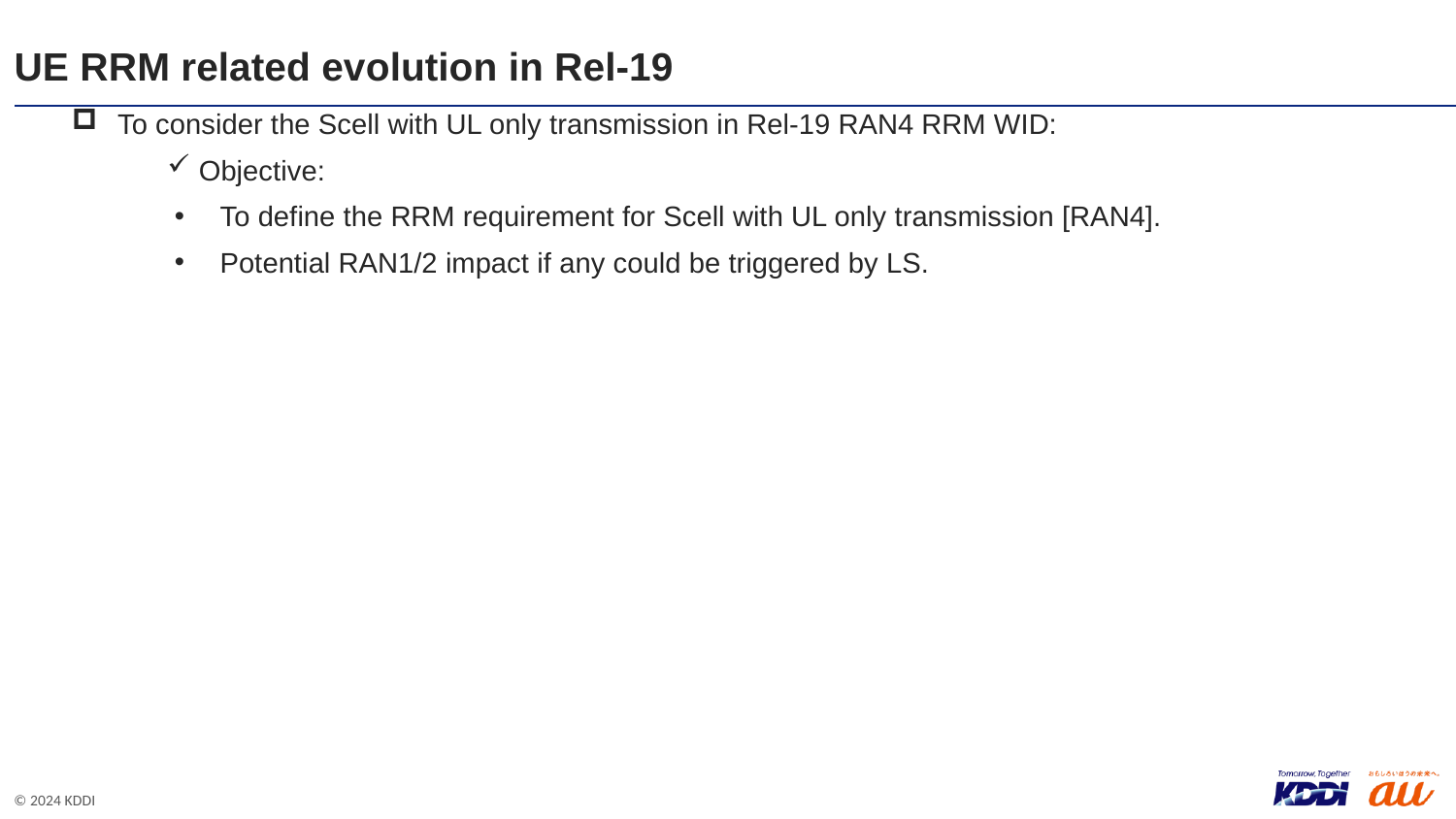

# UE RRM related evolution in Rel-19
To consider the Scell with UL only transmission in Rel-19 RAN4 RRM WID:
 Objective:
To define the RRM requirement for Scell with UL only transmission [RAN4].
Potential RAN1/2 impact if any could be triggered by LS.